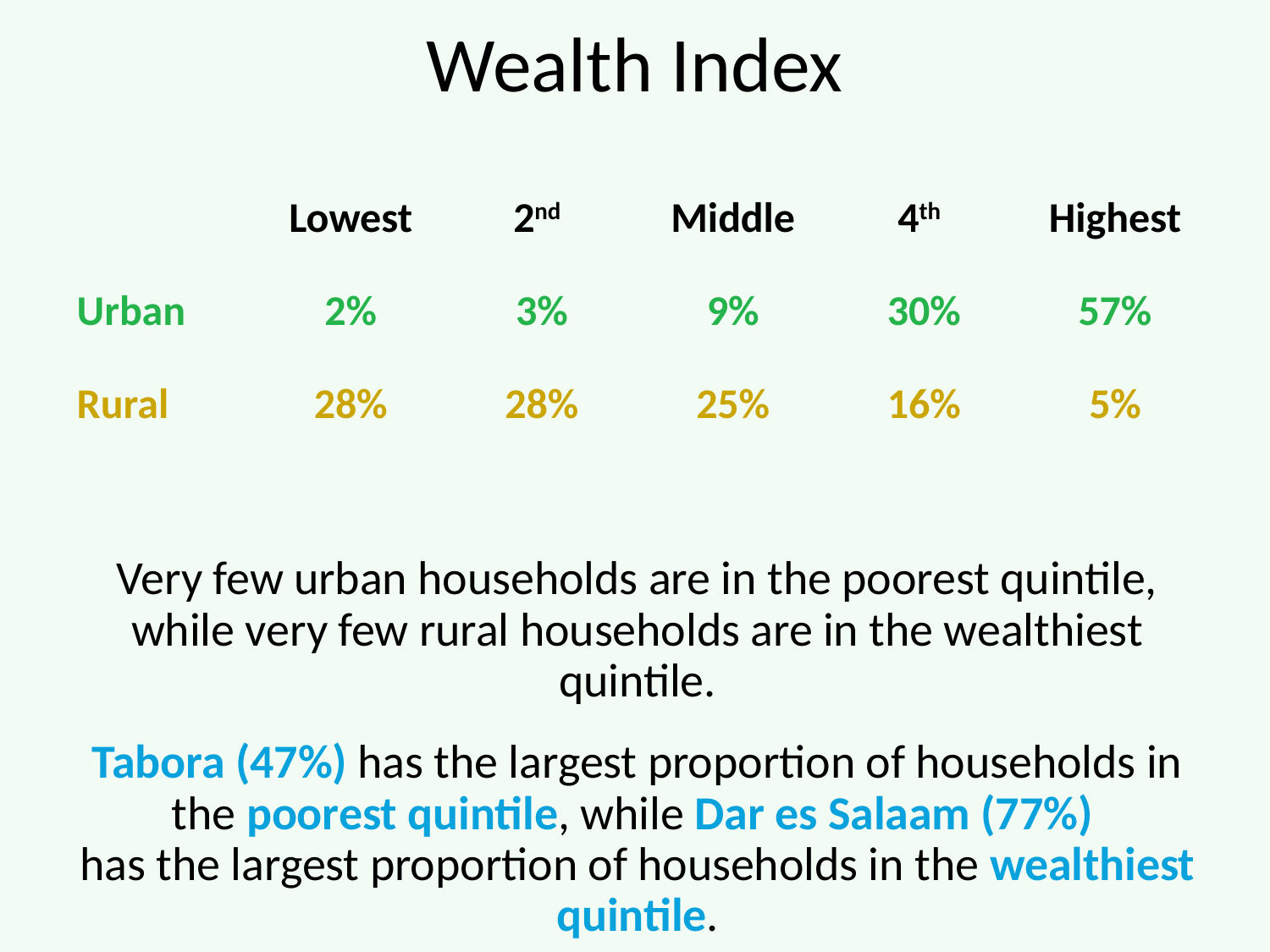

# Wealth Index
|  | Lowest | 2nd | Middle | 4th | Highest |
| --- | --- | --- | --- | --- | --- |
| Urban | 2% | 3% | 9% | 30% | 57% |
| Rural | 28% | 28% | 25% | 16% | 5% |
Very few urban households are in the poorest quintile, while very few rural households are in the wealthiest quintile.
Tabora (47%) has the largest proportion of households in the poorest quintile, while Dar es Salaam (77%)
has the largest proportion of households in the wealthiest quintile.